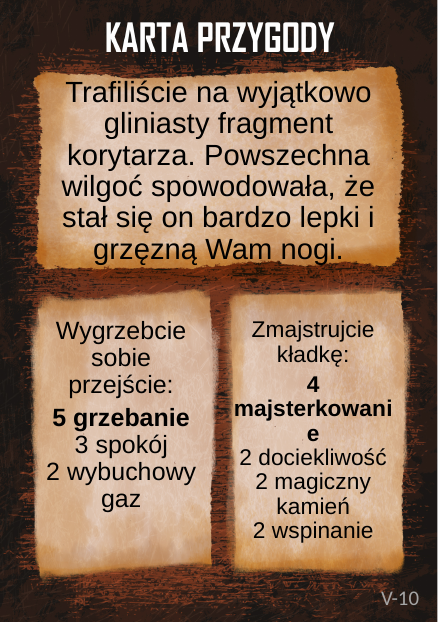

# Trafiliście na wyjątkowo gliniasty fragment korytarza. Powszechna wilgoć spowodowała, że stał się on bardzo lepki i grzęzną Wam nogi.
Wygrzebcie sobie przejście:
5 grzebanie
3 spokój
2 wybuchowy gaz
Zmajstrujcie kładkę:
4 majsterkowanie
2 dociekliwość
2 magiczny kamień
2 wspinanie
V-10